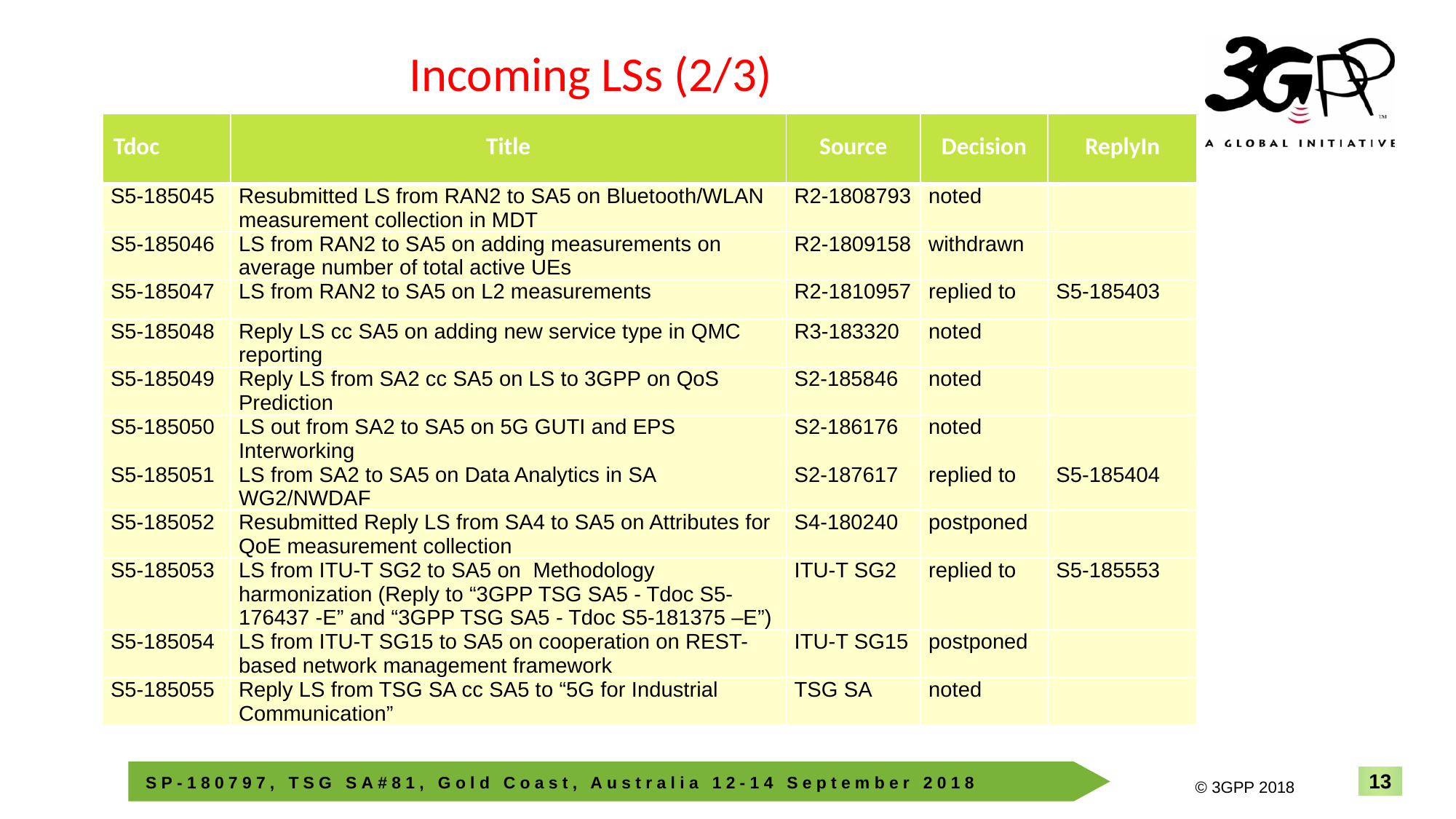

# Incoming LSs (2/3)
| Tdoc | Title | Source | Decision | ReplyIn |
| --- | --- | --- | --- | --- |
| S5-185045 | Resubmitted LS from RAN2 to SA5 on Bluetooth/WLAN measurement collection in MDT | R2-1808793 | noted |  |
| S5-185046 | LS from RAN2 to SA5 on adding measurements on average number of total active UEs | R2-1809158 | withdrawn |  |
| S5-185047 | LS from RAN2 to SA5 on L2 measurements | R2-1810957 | replied to | S5-185403 |
| S5-185048 | Reply LS cc SA5 on adding new service type in QMC reporting | R3-183320 | noted |  |
| S5-185049 | Reply LS from SA2 cc SA5 on LS to 3GPP on QoS Prediction | S2-185846 | noted |  |
| S5-185050 | LS out from SA2 to SA5 on 5G GUTI and EPS Interworking | S2-186176 | noted |  |
| S5-185051 | LS from SA2 to SA5 on Data Analytics in SA WG2/NWDAF | S2-187617 | replied to | S5-185404 |
| S5-185052 | Resubmitted Reply LS from SA4 to SA5 on Attributes for QoE measurement collection | S4-180240 | postponed |  |
| S5-185053 | LS from ITU-T SG2 to SA5 on Methodology harmonization (Reply to “3GPP TSG SA5 - Tdoc S5-176437 -E” and “3GPP TSG SA5 - Tdoc S5-181375 –E”) | ITU-T SG2 | replied to | S5-185553 |
| S5-185054 | LS from ITU-T SG15 to SA5 on cooperation on REST-based network management framework | ITU-T SG15 | postponed |  |
| S5-185055 | Reply LS from TSG SA cc SA5 to “5G for Industrial Communication” | TSG SA | noted |  |